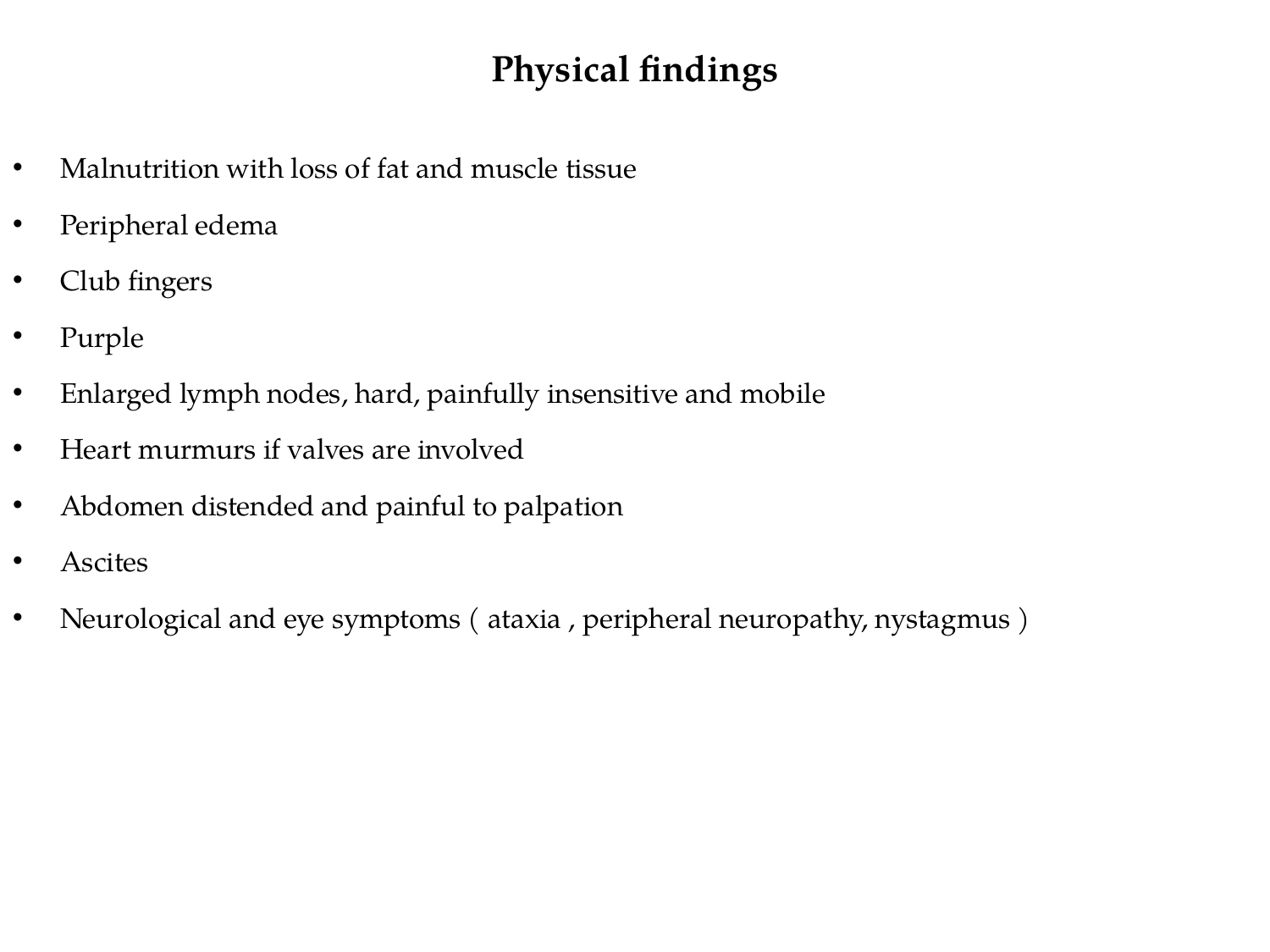

# Physical findings
Malnutrition with loss of fat and muscle tissue
Peripheral edema
Club fingers
Purple
Enlarged lymph nodes, hard, painfully insensitive and mobile
Heart murmurs if valves are involved
Abdomen distended and painful to palpation
Ascites
Neurological and eye symptoms ( ataxia , peripheral neuropathy, nystagmus )